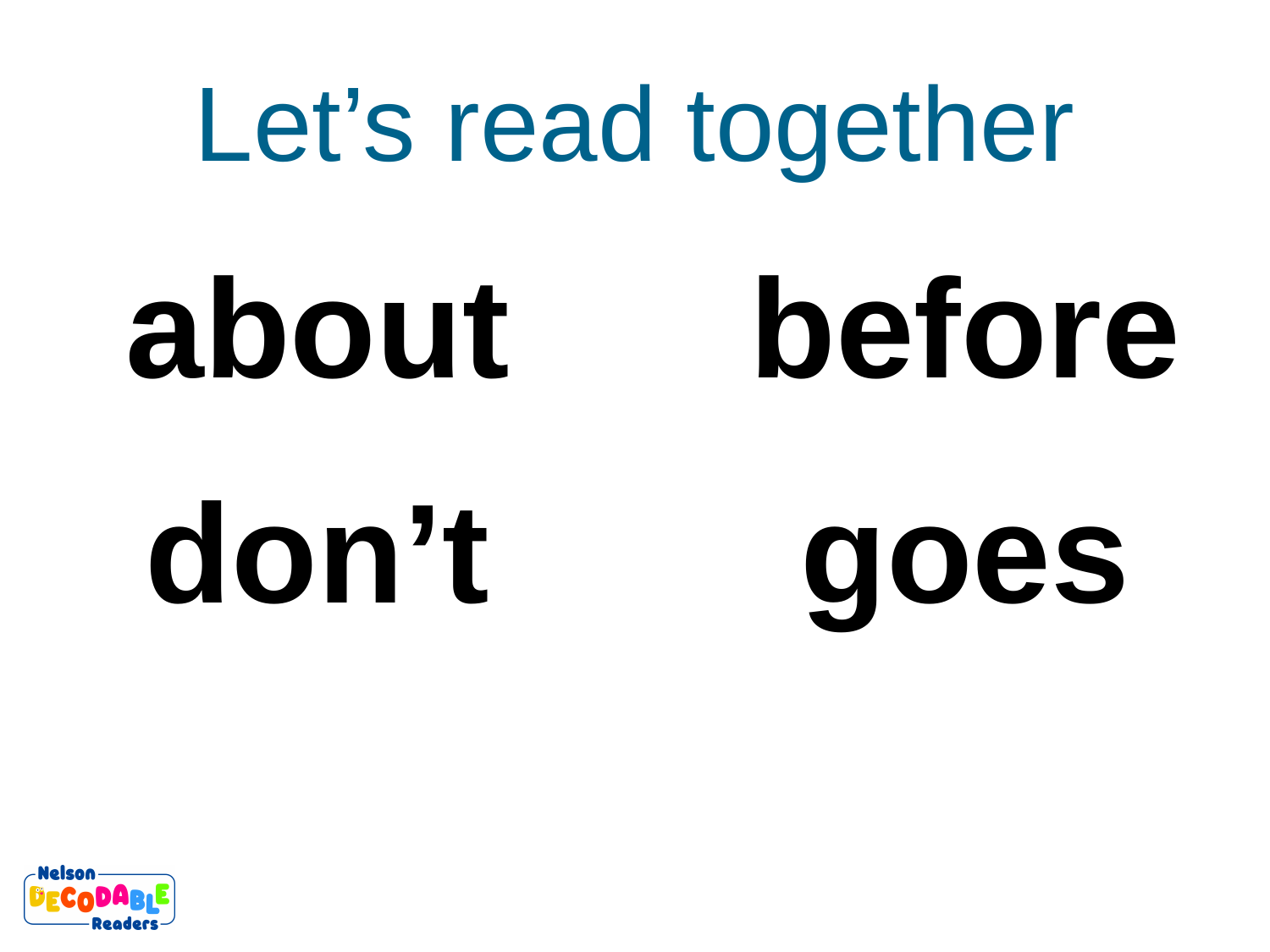

Let’s read together
about
before
don’t
goes